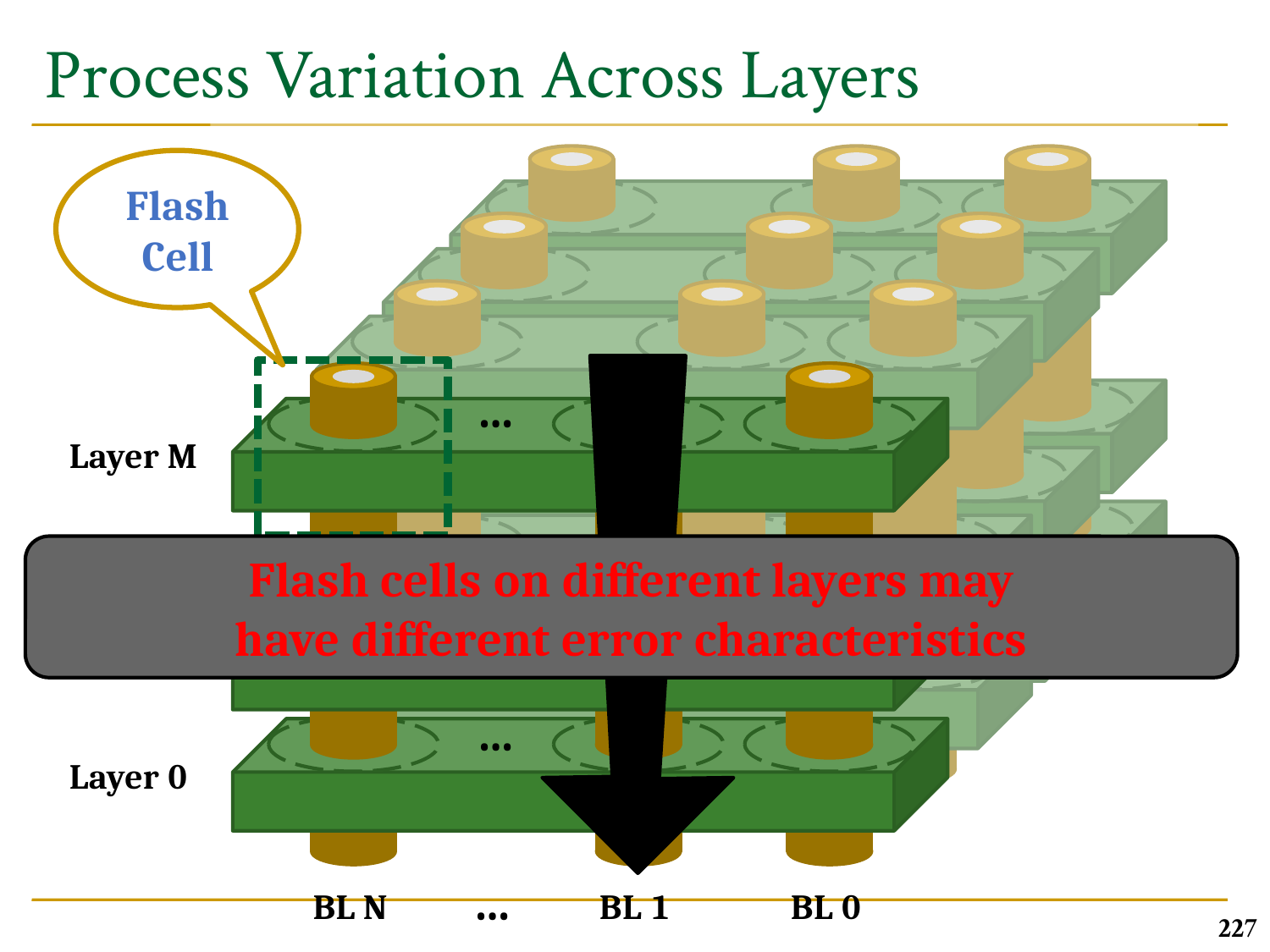

# Process Variation Across Layers

Flash Cell

…

Layer M
Layer 1
Layer 0

Flash cells on different layers may
have different error characteristics
…
…
…
…
…
…
…
…

…

…
BL N
BL 1
BL 0
227